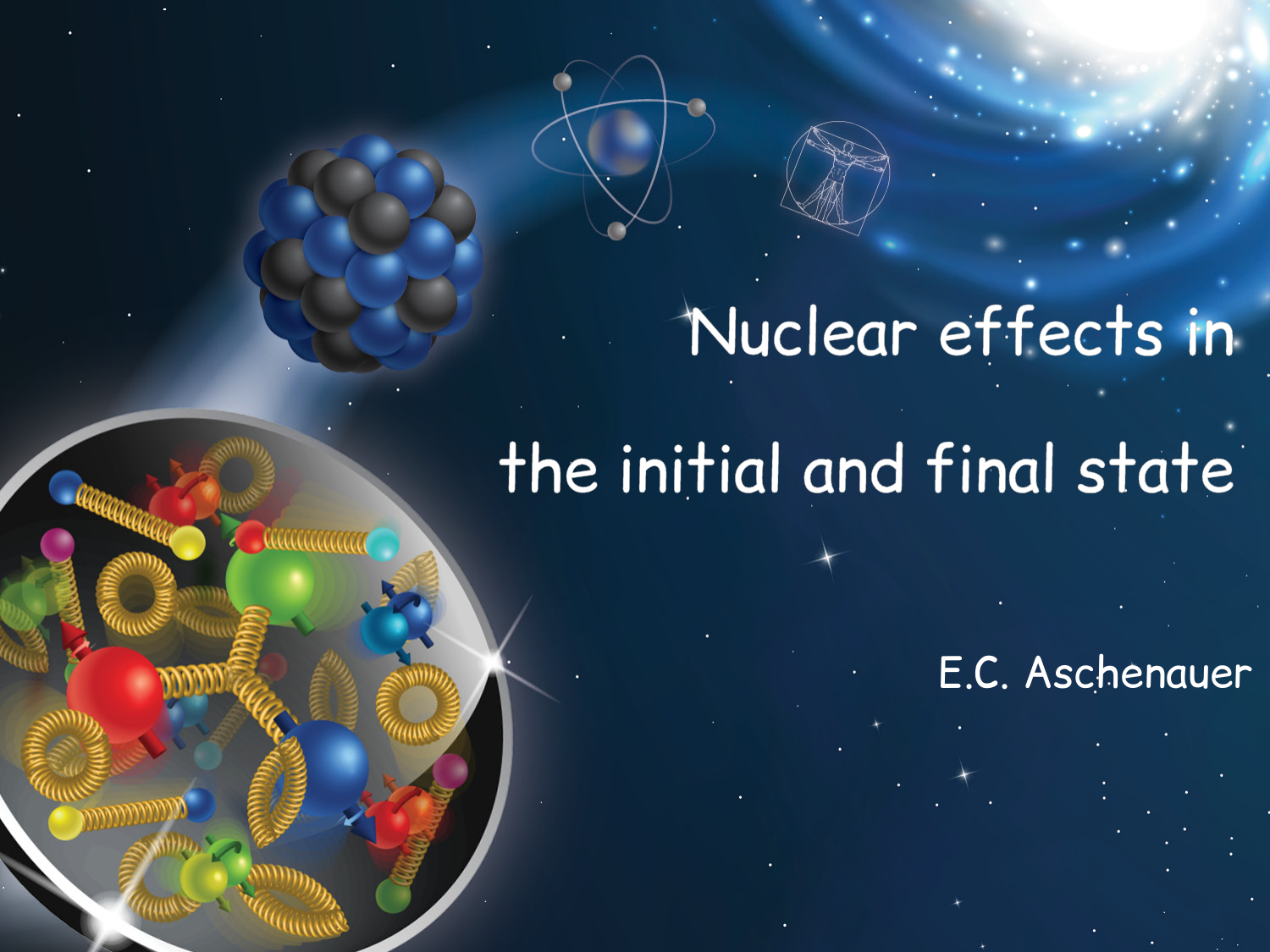

# Nuclear effects in the initial and final state
E.C. Aschenauer